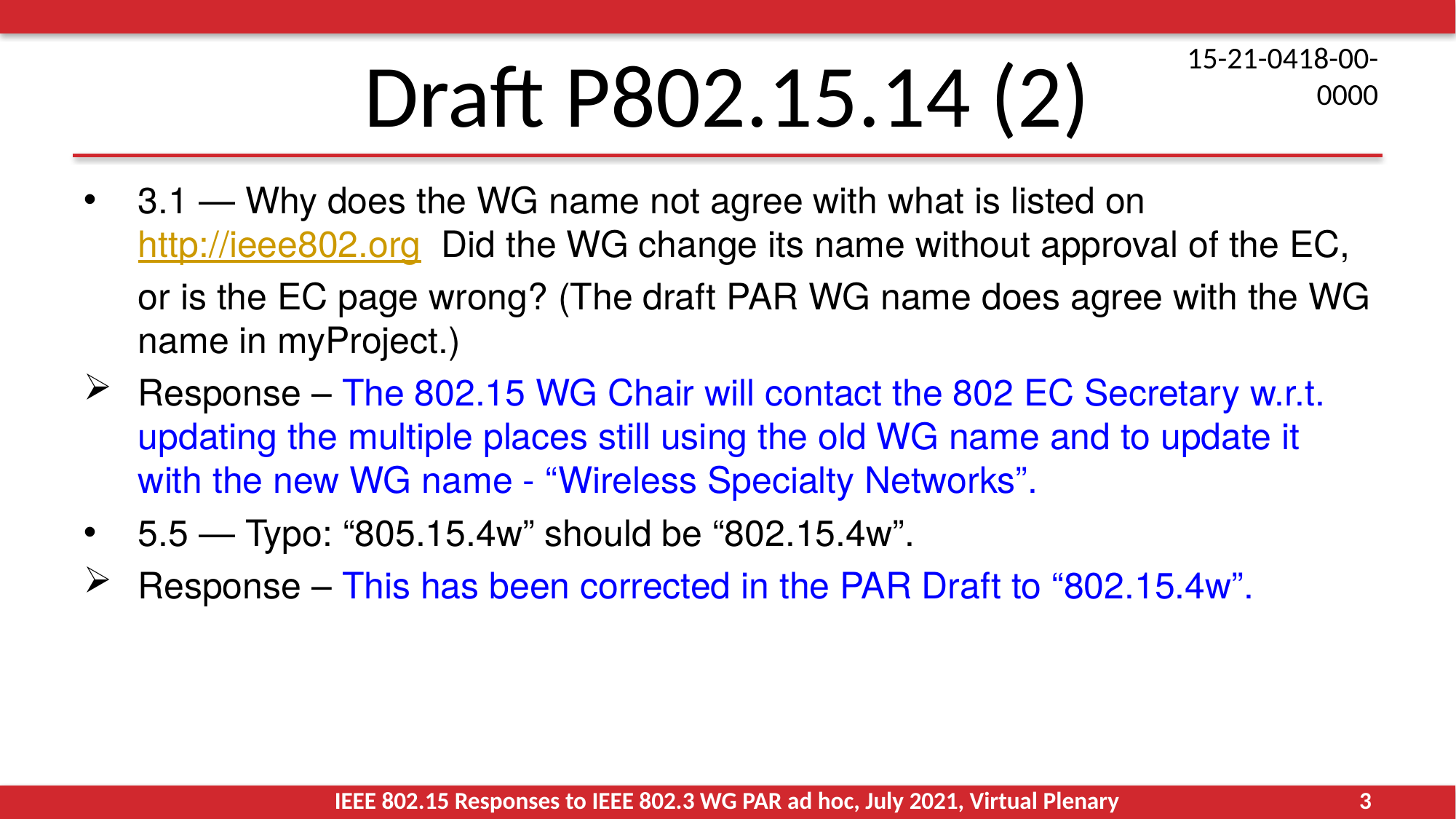

# Draft P802.15.14 (2)
3.1 — Why does the WG name not agree with what is listed on http://ieee802.org  Did the WG change its name without approval of the EC, or is the EC page wrong? (The draft PAR WG name does agree with the WG name in myProject.)
Response – The 802.15 WG Chair will contact the 802 EC Secretary w.r.t. updating the multiple places still using the old WG name and to update it with the new WG name - “Wireless Specialty Networks”.
5.5 — Typo: “805.15.4w” should be “802.15.4w”.
Response – This has been corrected in the PAR Draft to “802.15.4w”.
IEEE 802.15 Responses to IEEE 802.3 WG PAR ad hoc, July 2021, Virtual Plenary
3